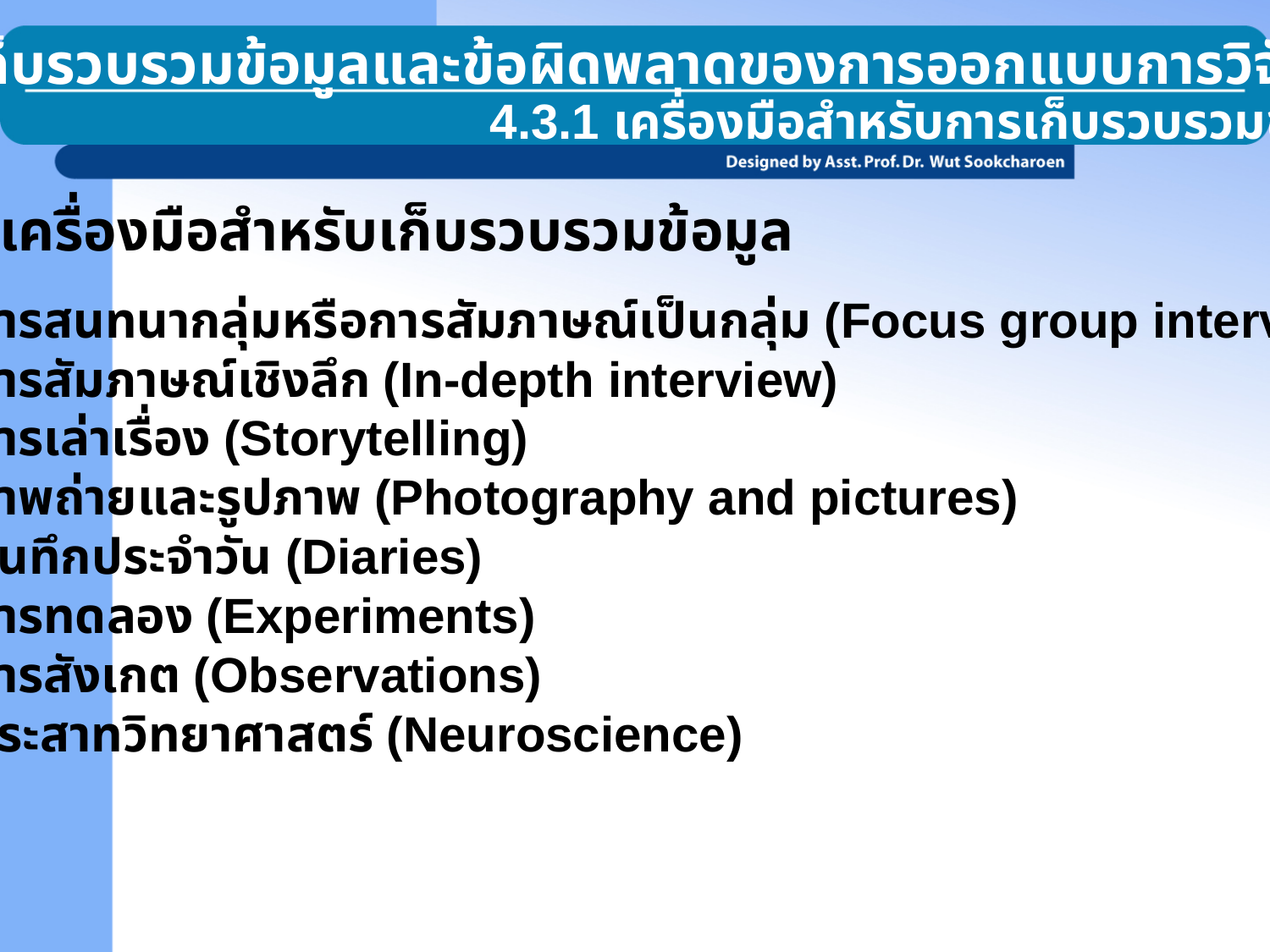

4.3 การเก็บรวบรวมข้อมูลและข้อผิดพลาดของการออกแบบการวิจัย
4.3.1 เครื่องมือสำหรับการเก็บรวบรวมข้อมูล
เครื่องมือสำหรับเก็บรวบรวมข้อมูล
2. การสนทนากลุ่มหรือการสัมภาษณ์เป็นกลุ่ม (Focus group interviewing)
3. การสัมภาษณ์เชิงลึก (In-depth interview)
4. การเล่าเรื่อง (Storytelling)
5. ภาพถ่ายและรูปภาพ (Photography and pictures)
6. บันทึกประจำวัน (Diaries)
7. การทดลอง (Experiments)
8. การสังเกต (Observations)
9. ประสาทวิทยาศาสตร์ (Neuroscience)